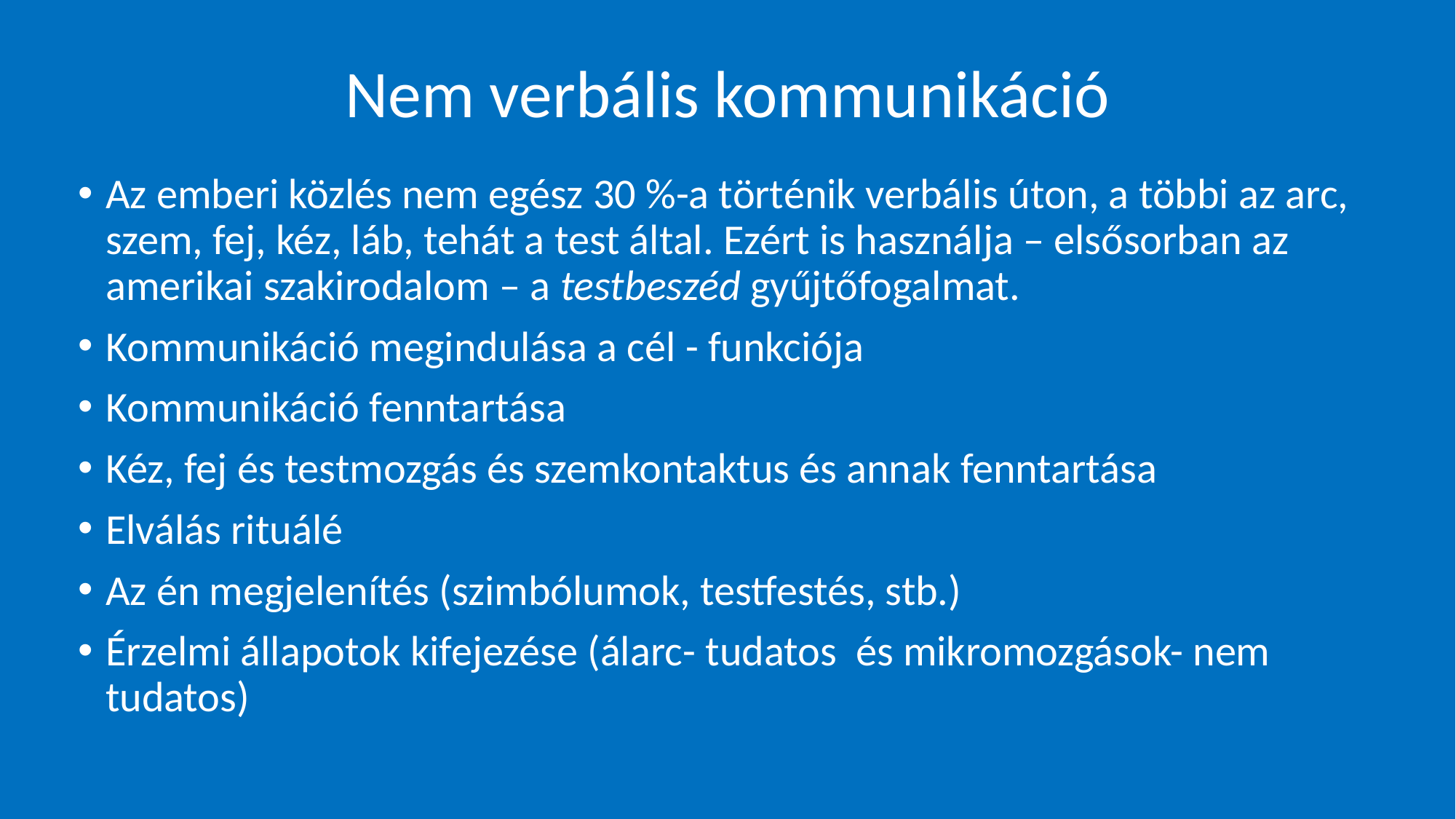

# Nem verbális kommunikáció
Az emberi közlés nem egész 30 %-a történik verbális úton, a többi az arc, szem, fej, kéz, láb, tehát a test által. Ezért is használja – elsősorban az amerikai szakirodalom – a testbeszéd gyűjtőfogalmat.
Kommunikáció megindulása a cél - funkciója
Kommunikáció fenntartása
Kéz, fej és testmozgás és szemkontaktus és annak fenntartása
Elválás rituálé
Az én megjelenítés (szimbólumok, testfestés, stb.)
Érzelmi állapotok kifejezése (álarc- tudatos  és mikromozgások- nem tudatos)